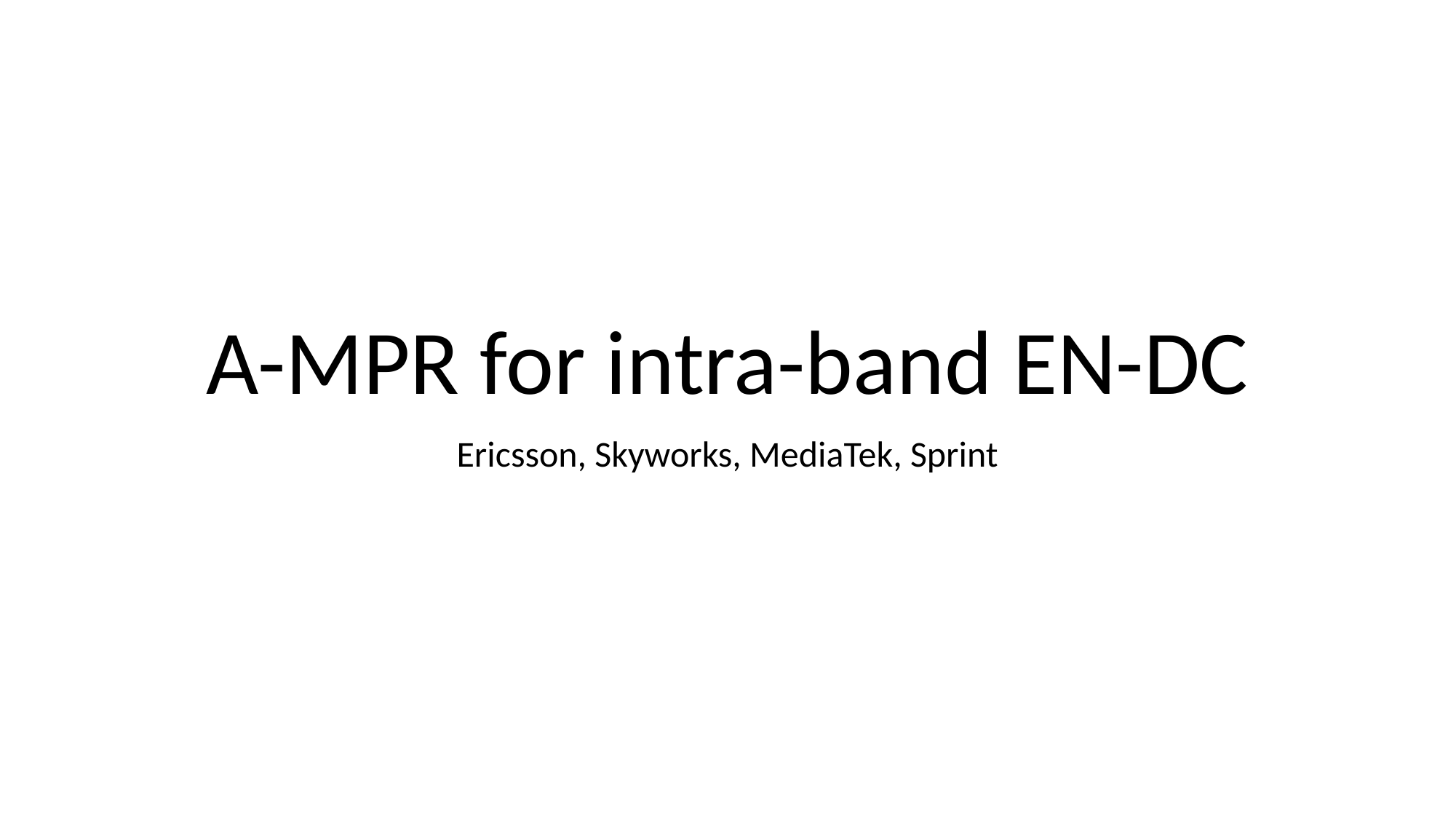

# A-MPR for intra-band EN-DC
Ericsson, Skyworks, MediaTek, Sprint